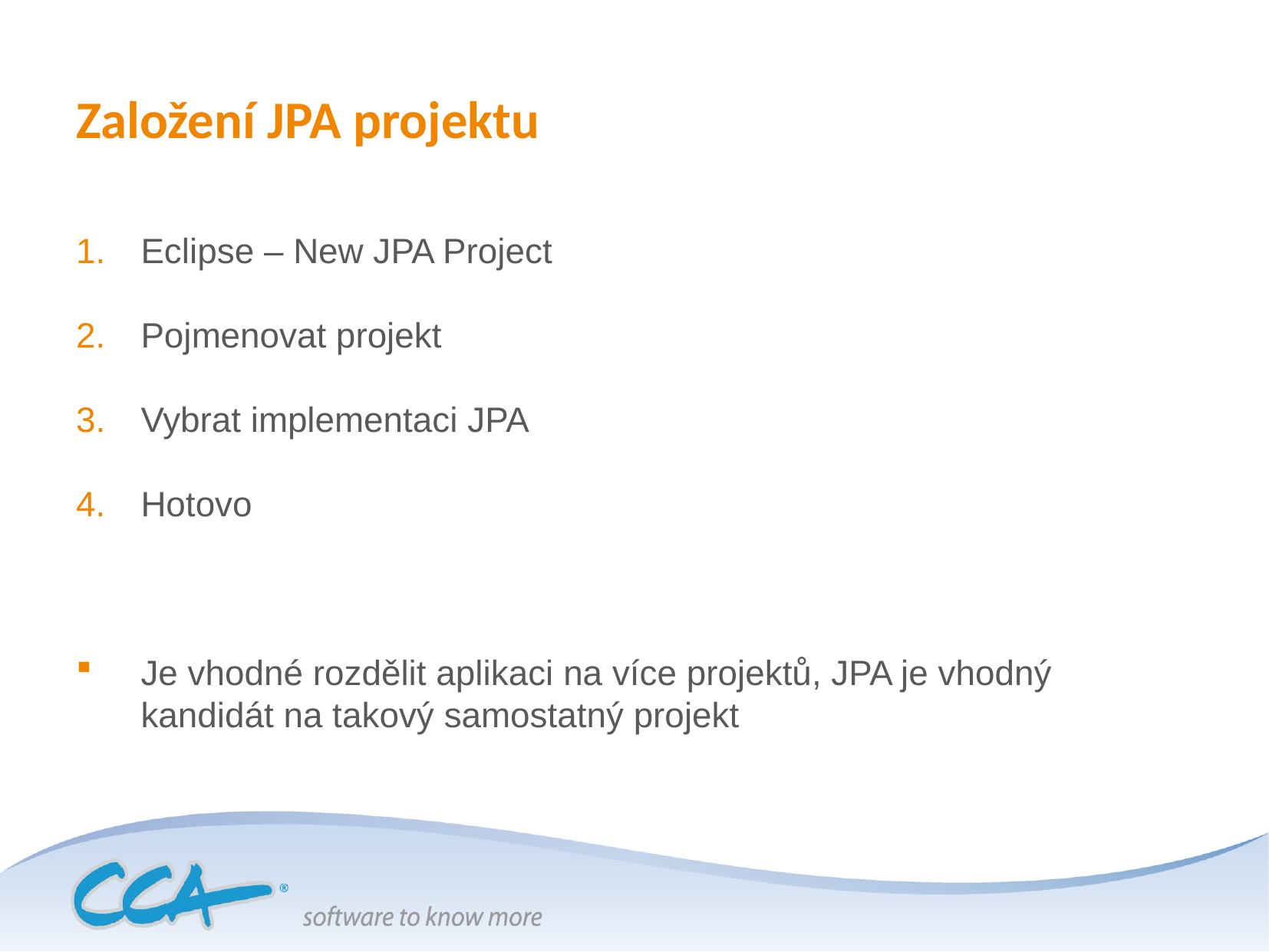

# Založení JPA projektu
Eclipse – New JPA Project
Pojmenovat projekt
Vybrat implementaci JPA
Hotovo

Je vhodné rozdělit aplikaci na více projektů, JPA je vhodný kandidát na takový samostatný projekt